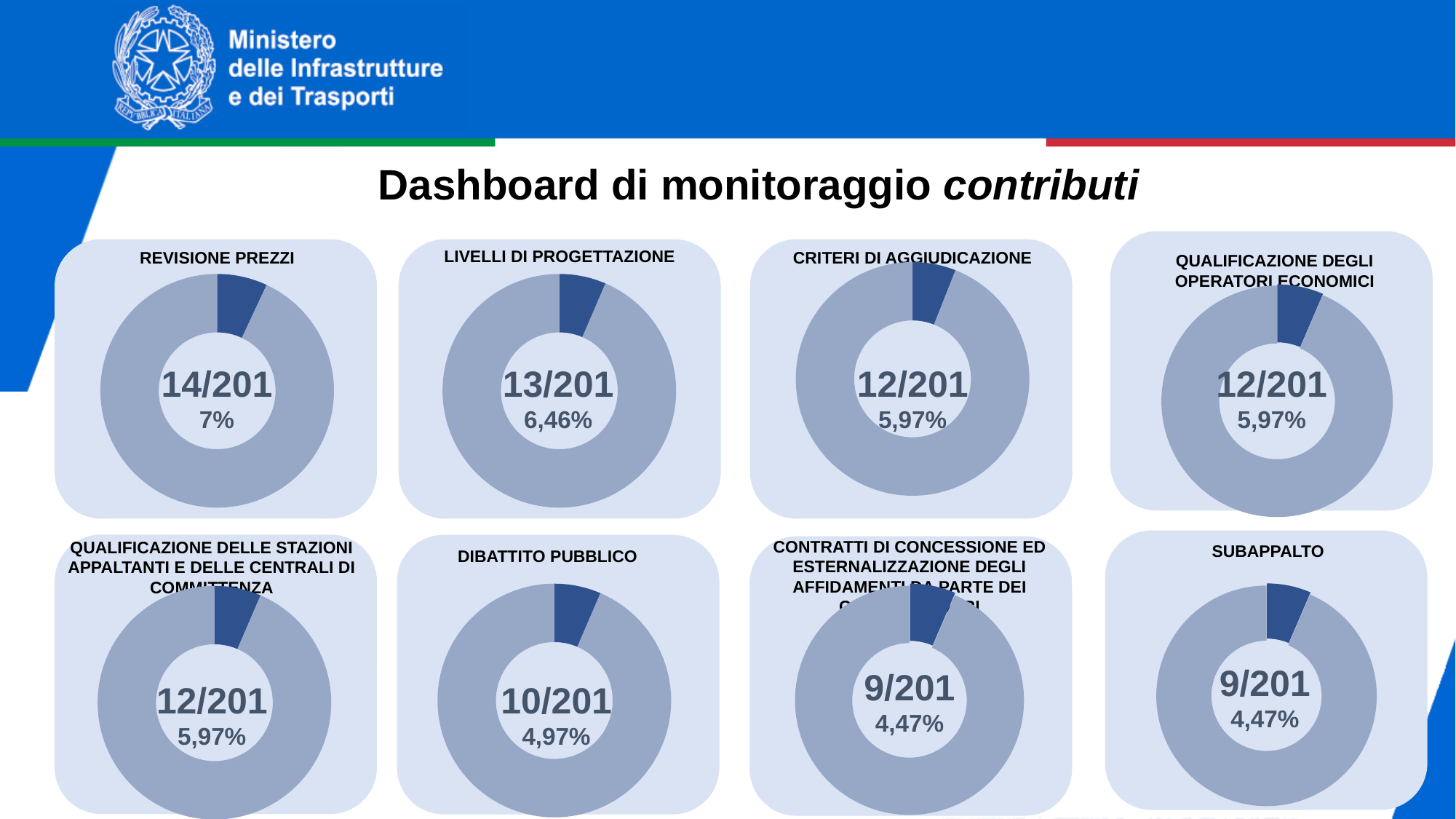

Dashboard di monitoraggio contributi

LIVELLI DI PROGETTAZIONE
REVISIONE PREZZI
CRITERI DI AGGIUDICAZIONE
QUALIFICAZIONE DEGLI OPERATORI ECONOMICI

### Chart

| Category | Sales |
|---|---|
| Aggiornate | 12.0 |
| Non aggiornate | 188.0 |

### Chart

| Category | Sales |
|---|---|
| Aggiornate | 14.0 |
| Non aggiornate | 187.0 |

### Chart

| Category | Sales |
|---|---|
| Aggiornate | 13.0 |
| Non aggiornate | 188.0 |

### Chart

| Category | Sales |
|---|---|
| Aggiornate | 13.0 |
| Non aggiornate | 188.0 |
14/201
7%
13/201
6,46%
12/201
5,97%
12/201
5,97%

CONTRATTI DI CONCESSIONE ED ESTERNALIZZAZIONE DEGLI AFFIDAMENTI DA PARTE DEI CONCESSIONARI
QUALIFICAZIONE DELLE STAZIONI APPALTANTI E DELLE CENTRALI DI COMMITTENZA

SUBAPPALTO

DIBATTITO PUBBLICO

### Chart

| Category | Sales |
|---|---|
| Aggiornate | 13.0 |
| Non aggiornate | 188.0 |

### Chart

| Category | Sales |
|---|---|
| Aggiornate | 13.0 |
| Non aggiornate | 188.0 |

### Chart

| Category | Sales |
|---|---|
| Aggiornate | 13.0 |
| Non aggiornate | 188.0 |

### Chart

| Category | Sales |
|---|---|
| Aggiornate | 13.0 |
| Non aggiornate | 188.0 |
9/201
4,47%
9/201
4,47%
12/201
5,97%
10/201
4,97%